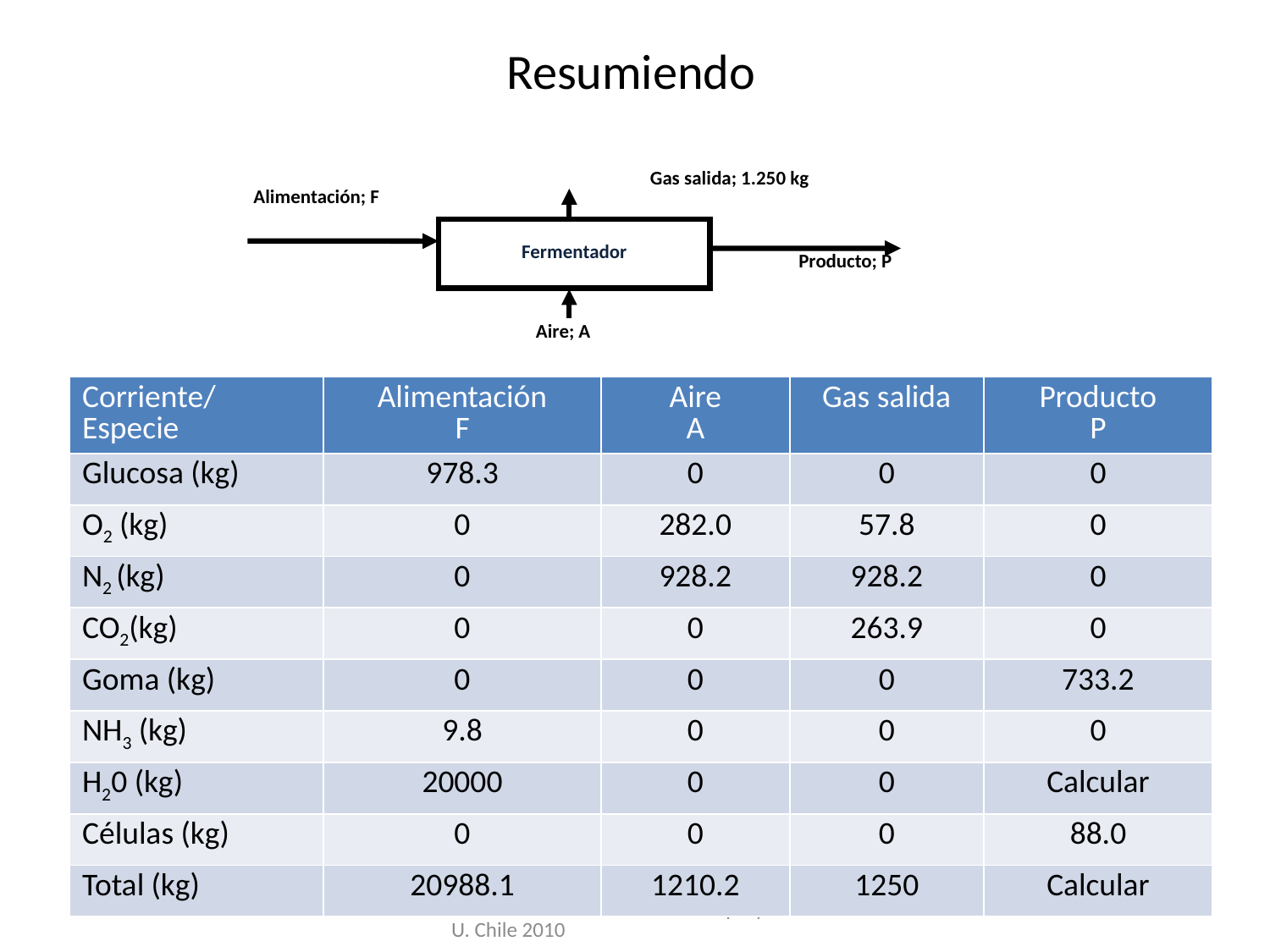

# Resumiendo
Gas salida; 1.250 kg
Alimentación; F

Fermentador

Producto; P

Aire; A
| Corriente/Especie | Alimentación F | Aire A | Gas salida | Producto P |
| --- | --- | --- | --- | --- |
| Glucosa (kg) | 978.3 | 0 | 0 | 0 |
| O2 (kg) | 0 | 282.0 | 57.8 | 0 |
| N2 (kg) | 0 | 928.2 | 928.2 | 0 |
| CO2(kg) | 0 | 0 | 263.9 | 0 |
| Goma (kg) | 0 | 0 | 0 | 733.2 |
| NH3 (kg) | 9.8 | 0 | 0 | 0 |
| H20 (kg) | 20000 | 0 | 0 | Calcular |
| Células (kg) | 0 | 0 | 0 | 88.0 |
| Total (kg) | 20988.1 | 1210.2 | 1250 | Calcular |
Derechos Reservados©Taller de proyectos - U. Chile 2010